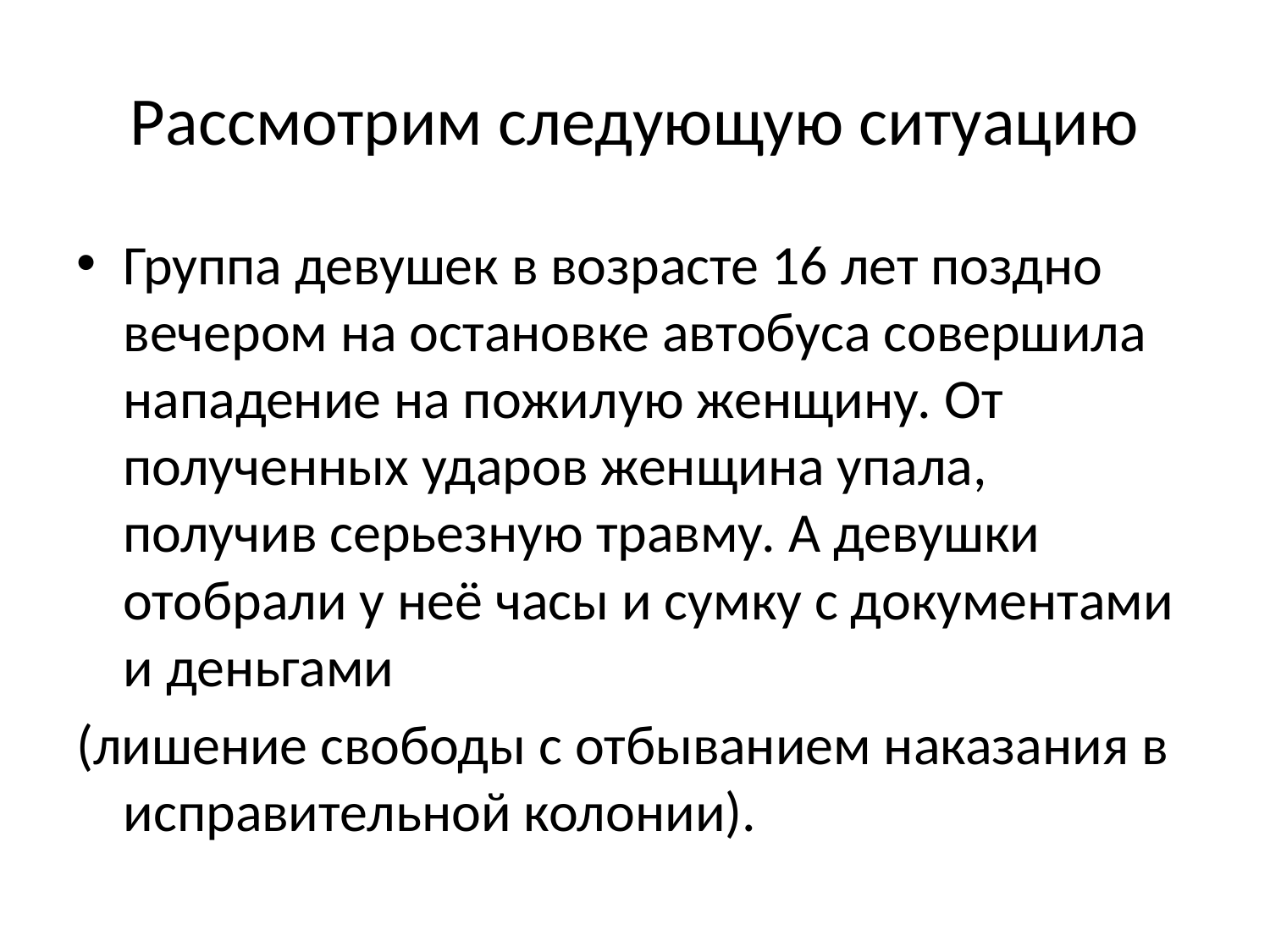

# Рассмотрим следующую ситуацию
Группа девушек в возрасте 16 лет поздно вечером на остановке автобуса совершила нападение на пожилую женщину. От полученных ударов женщина упала, получив серьезную травму. А девушки отобрали у неё часы и сумку с документами и деньгами
(лишение свободы с отбыванием наказания в исправительной колонии).